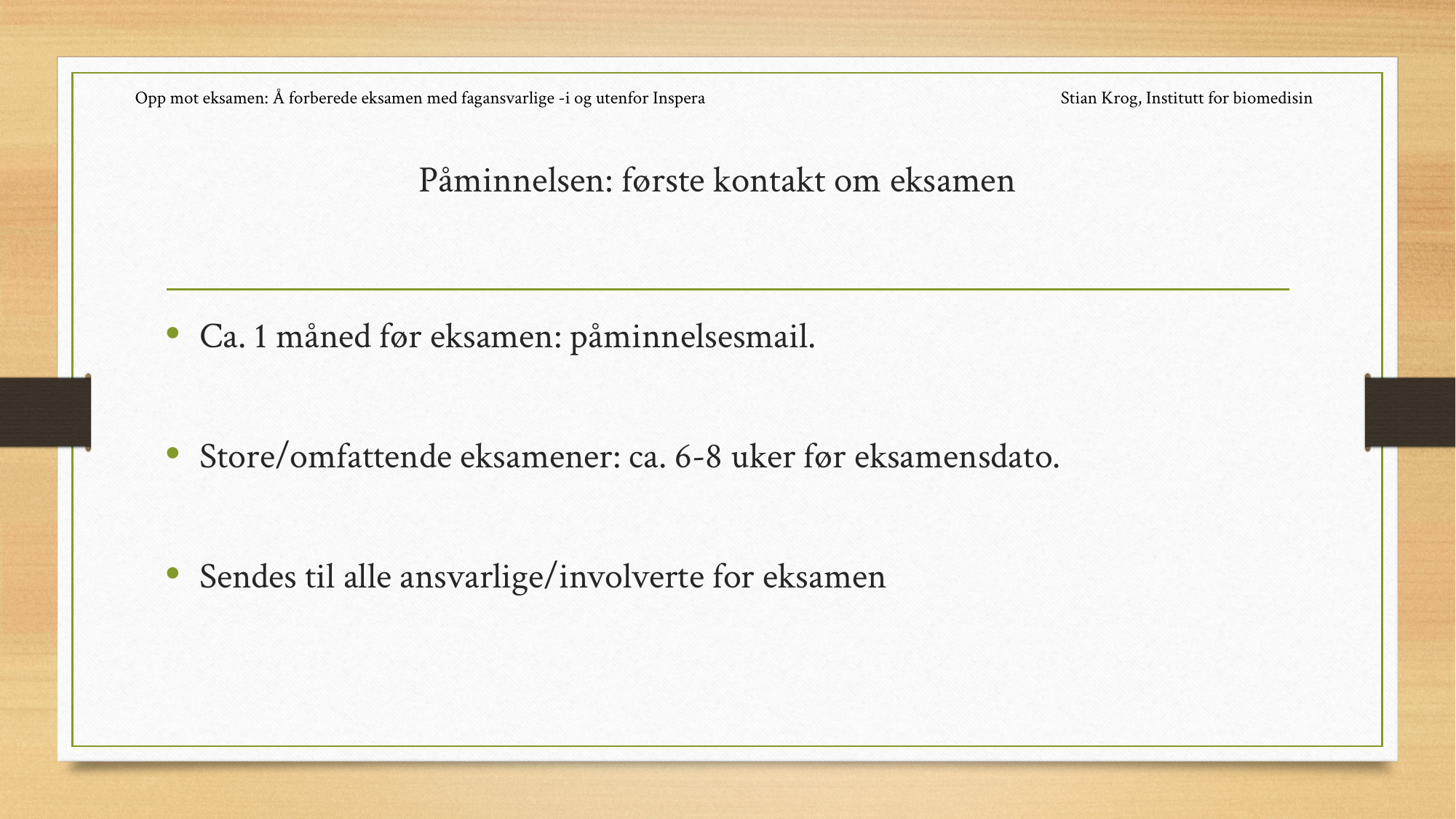

Opp mot eksamen: Å forberede eksamen med fagansvarlige -i og utenfor Inspera                                                                                         Stian Krog, Institutt for biomedisin
# Påminnelsen: første kontakt om eksamen
Ca. 1 måned før eksamen: påminnelsesmail.

Store/omfattende eksamener: ca. 6-8 uker før eksamensdato.

Sendes til alle ansvarlige/involverte for eksamen